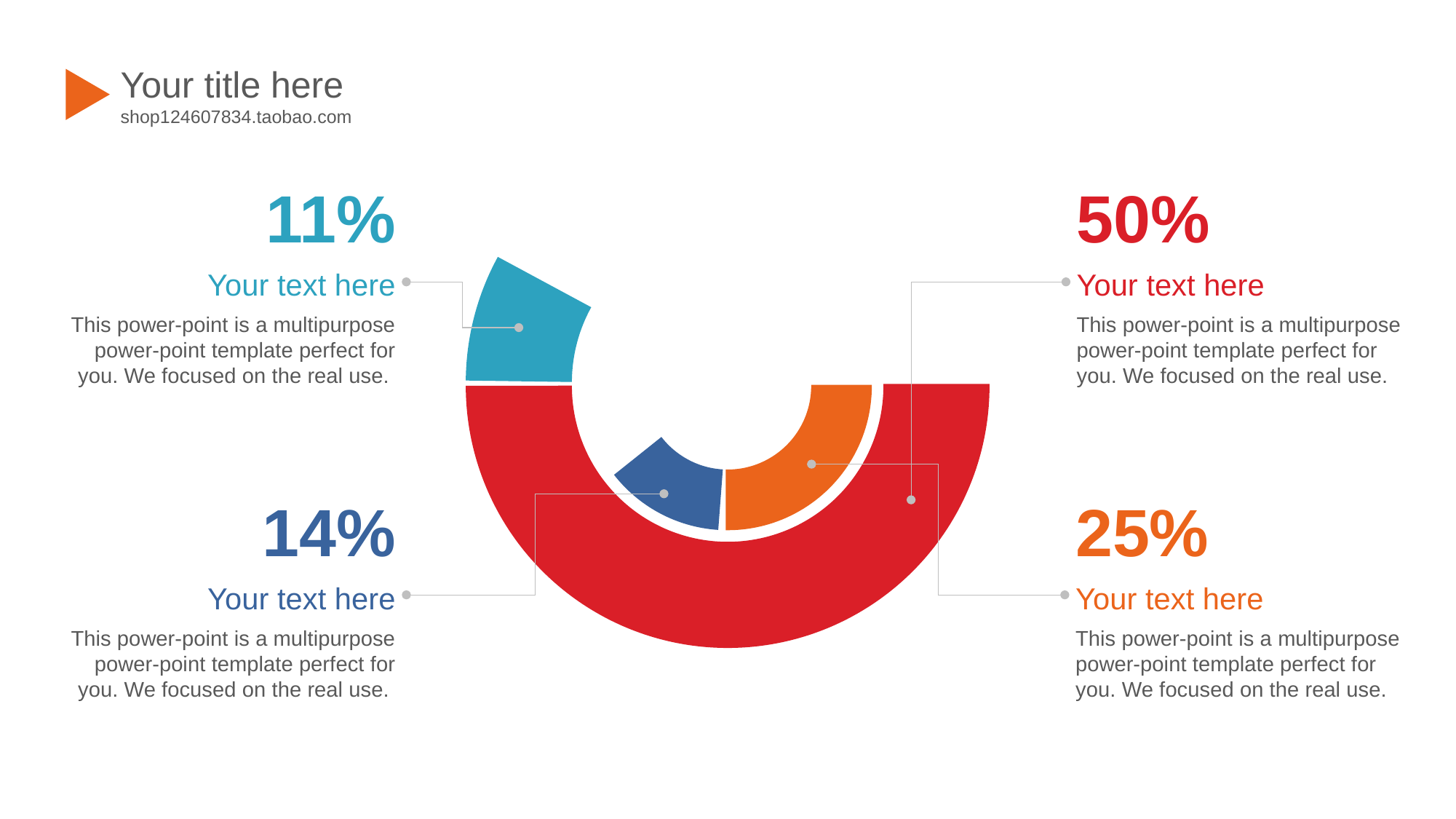

Your title here
shop124607834.taobao.com

11%
Your text here
This power-point is a multipurpose power-point template perfect for you. We focused on the real use.
50%
Your text here
This power-point is a multipurpose power-point template perfect for you. We focused on the real use.

14%
Your text here
This power-point is a multipurpose power-point template perfect for you. We focused on the real use.
25%
Your text here
This power-point is a multipurpose power-point template perfect for you. We focused on the real use.